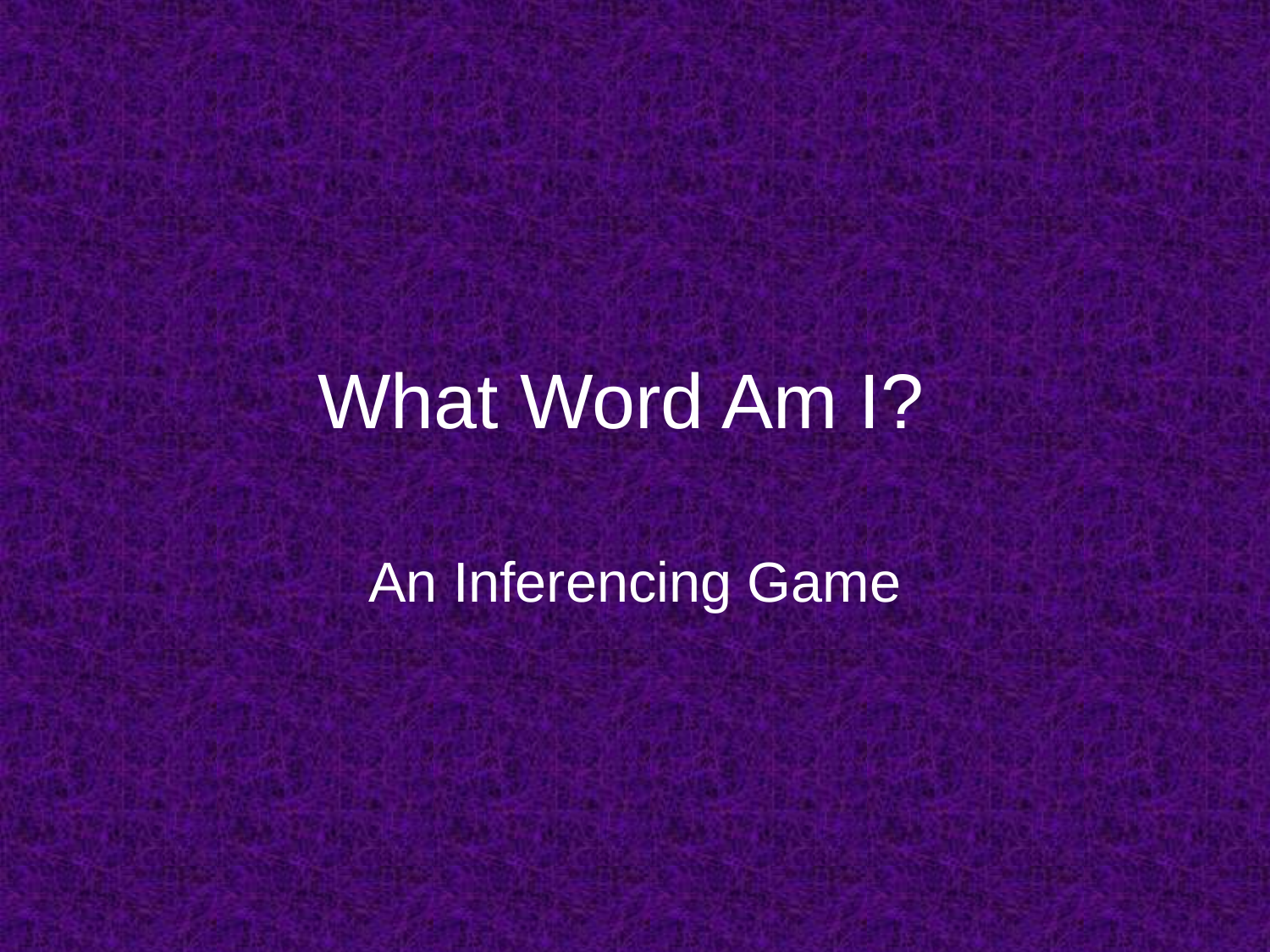

# What Word Am I?
An Inferencing Game